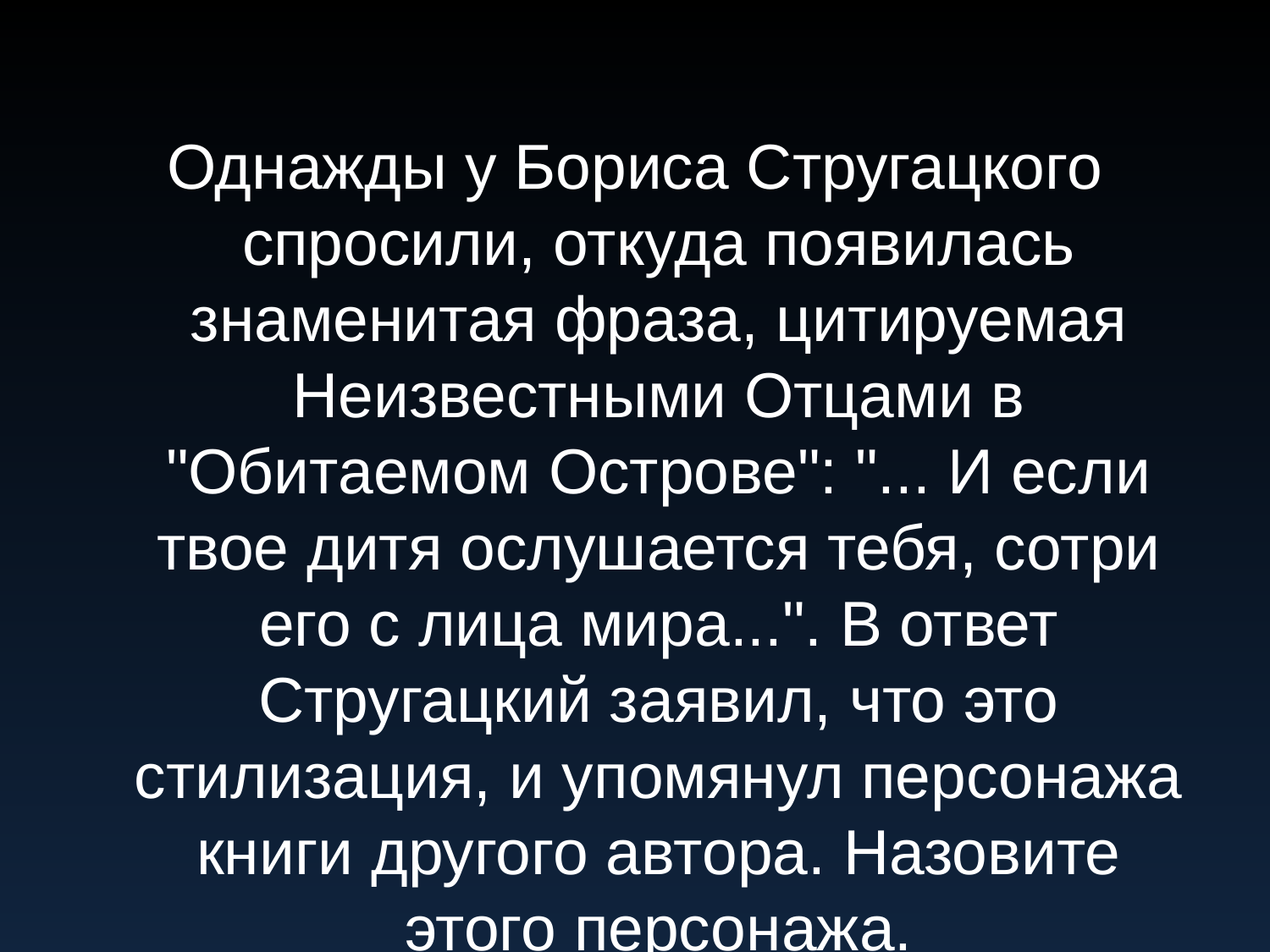

#
Однажды у Бориса Стругацкого спросили, откуда появилась знаменитая фраза, цитируемая Неизвестными Отцами в "Обитаемом Острове": "... И если твое дитя ослушается тебя, сотри его с лица мира...". В ответ Стругацкий заявил, что это стилизация, и упомянул персонажа книги другого автора. Назовите этого персонажа.